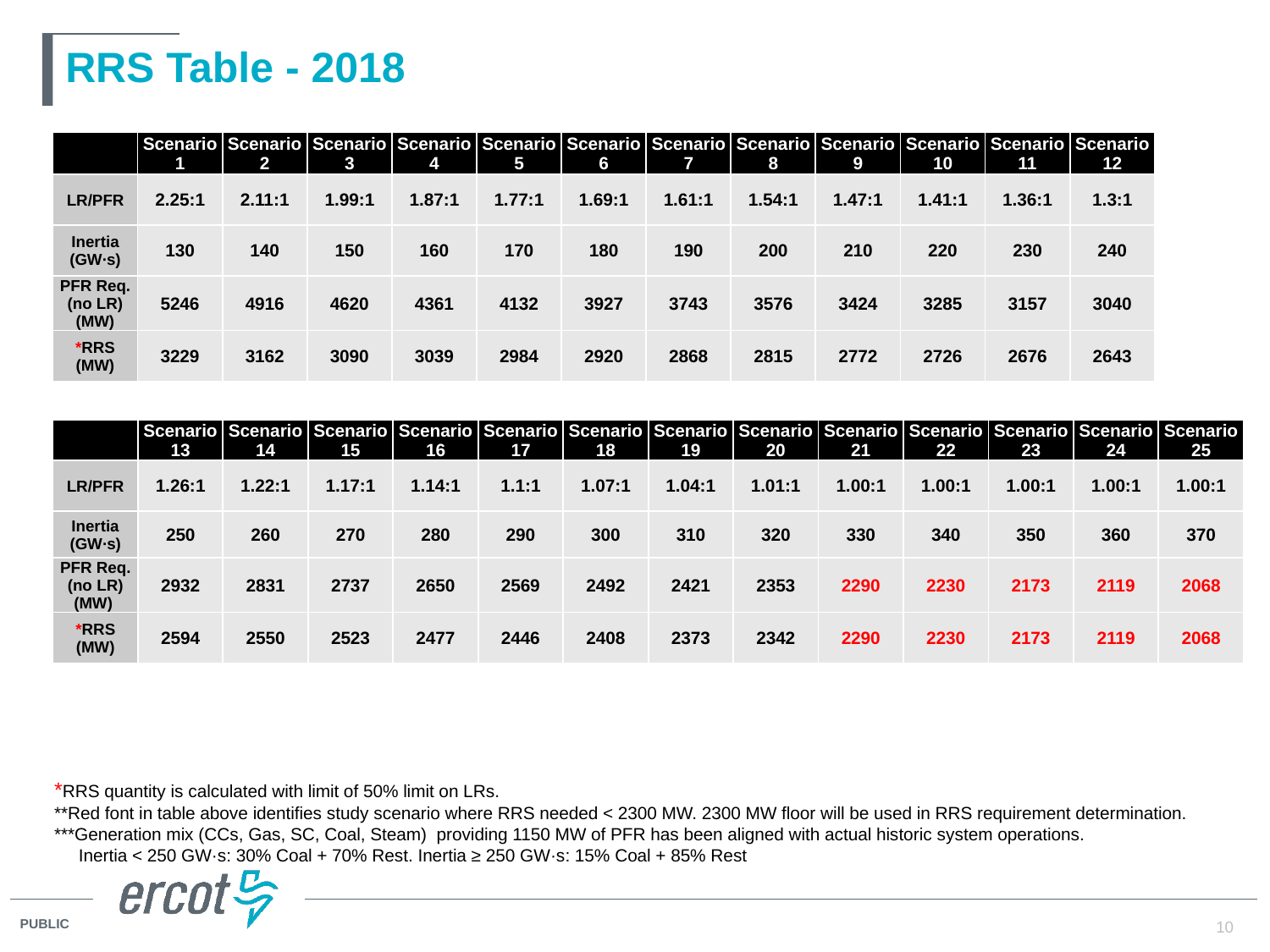

# RRS Table - 2018

|  | Scenario 1 | Scenario 2 | Scenario 3 | Scenario 4 | Scenario 5 | Scenario 6 | Scenario 7 | Scenario 8 | Scenario 9 | Scenario 10 | Scenario 11 | Scenario 12 |
| --- | --- | --- | --- | --- | --- | --- | --- | --- | --- | --- | --- | --- |
| LR/PFR | 2.25:1 | 2.11:1 | 1.99:1 | 1.87:1 | 1.77:1 | 1.69:1 | 1.61:1 | 1.54:1 | 1.47:1 | 1.41:1 | 1.36:1 | 1.3:1 |
| Inertia (GW∙s) | 130 | 140 | 150 | 160 | 170 | 180 | 190 | 200 | 210 | 220 | 230 | 240 |
| PFR Req. (no LR) (MW) | 5246 | 4916 | 4620 | 4361 | 4132 | 3927 | 3743 | 3576 | 3424 | 3285 | 3157 | 3040 |
| \*RRS (MW) | 3229 | 3162 | 3090 | 3039 | 2984 | 2920 | 2868 | 2815 | 2772 | 2726 | 2676 | 2643 |
|  | Scenario 13 | Scenario 14 | Scenario 15 | Scenario 16 | Scenario 17 | Scenario 18 | Scenario 19 | Scenario 20 | Scenario 21 | Scenario 22 | Scenario 23 | Scenario 24 | Scenario 25 |
| --- | --- | --- | --- | --- | --- | --- | --- | --- | --- | --- | --- | --- | --- |
| LR/PFR | 1.26:1 | 1.22:1 | 1.17:1 | 1.14:1 | 1.1:1 | 1.07:1 | 1.04:1 | 1.01:1 | 1.00:1 | 1.00:1 | 1.00:1 | 1.00:1 | 1.00:1 |
| Inertia (GW∙s) | 250 | 260 | 270 | 280 | 290 | 300 | 310 | 320 | 330 | 340 | 350 | 360 | 370 |
| PFR Req. (no LR) (MW) | 2932 | 2831 | 2737 | 2650 | 2569 | 2492 | 2421 | 2353 | 2290 | 2230 | 2173 | 2119 | 2068 |
| \*RRS (MW) | 2594 | 2550 | 2523 | 2477 | 2446 | 2408 | 2373 | 2342 | 2290 | 2230 | 2173 | 2119 | 2068 |
*RRS quantity is calculated with limit of 50% limit on LRs.
**Red font in table above identifies study scenario where RRS needed < 2300 MW. 2300 MW floor will be used in RRS requirement determination.
***Generation mix (CCs, Gas, SC, Coal, Steam)  providing 1150 MW of PFR has been aligned with actual historic system operations.
     Inertia < 250 GW·s: 30% Coal + 70% Rest. Inertia ≥ 250 GW·s: 15% Coal + 85% Rest